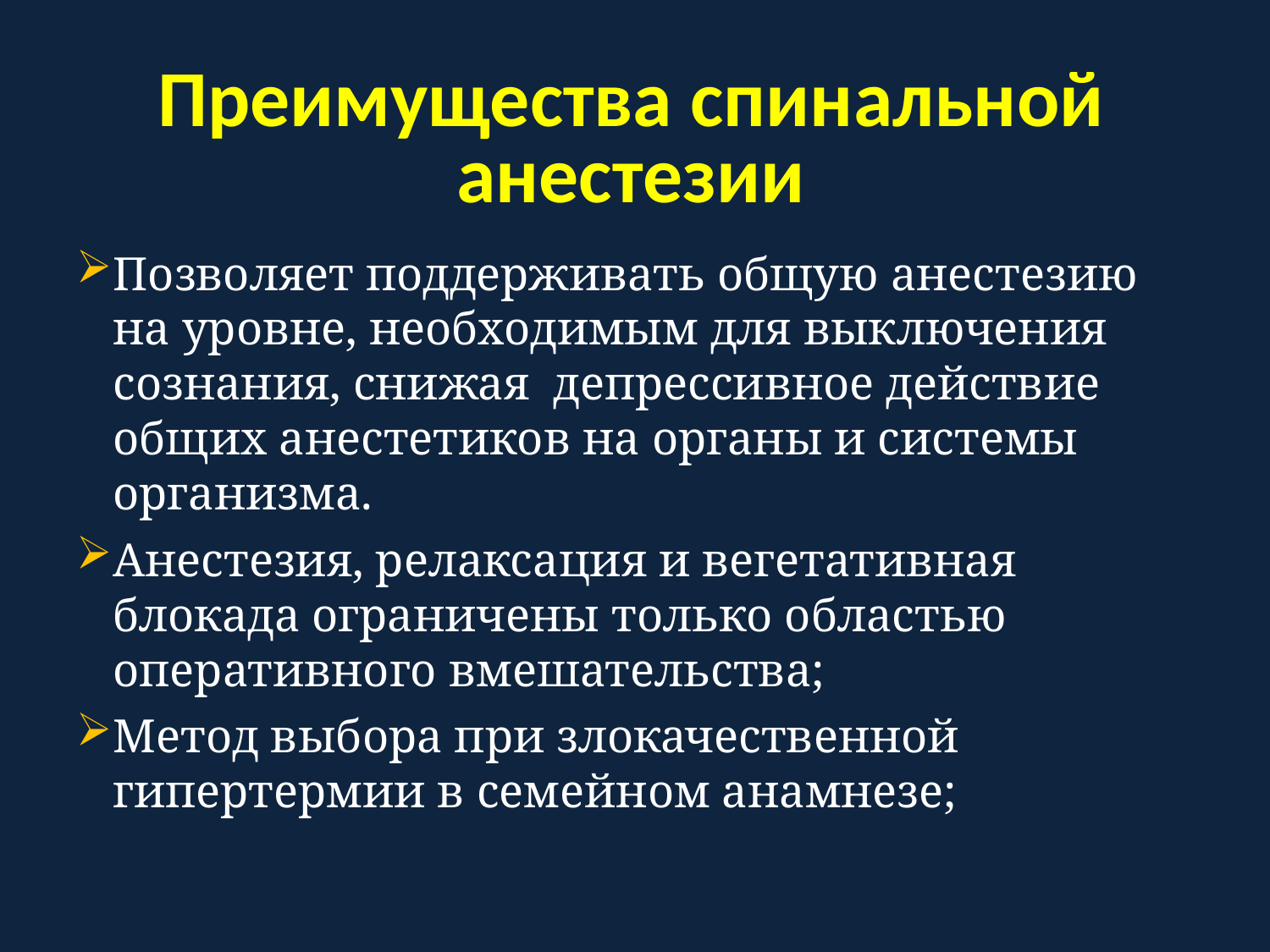

Преимущества спинальной анестезии
Позволяет поддерживать общую анестезию на уровне, необходимым для выключения сознания, снижая  депрессивное действие общих анестетиков на органы и системы организма.
Анестезия, релаксация и вегетативная блокада ограничены только областью оперативного вмешательства;
Метод выбора при злокачественной гипертермии в семейном анамнезе;